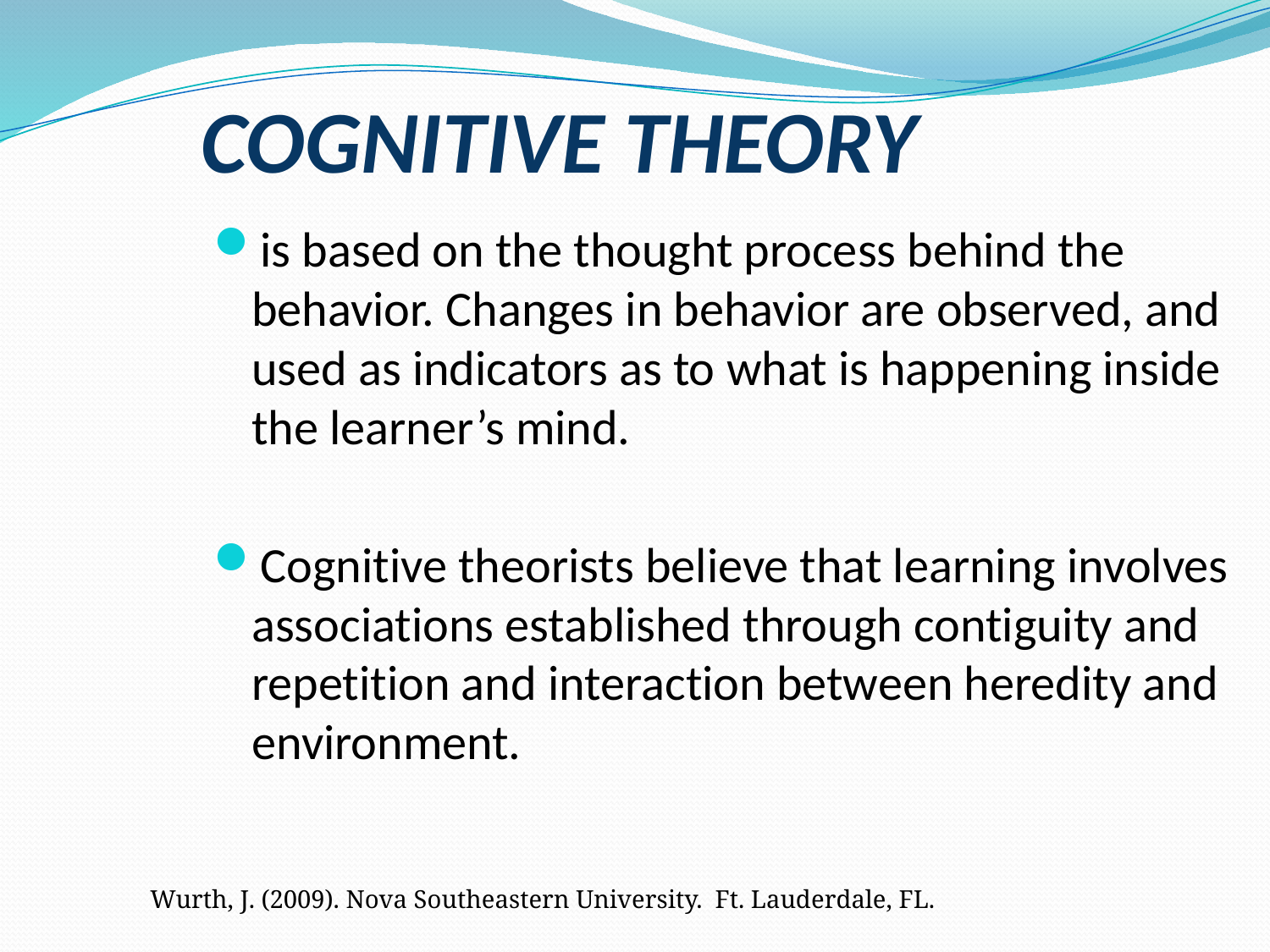

# COGNITIVE THEORY
is based on the thought process behind the behavior. Changes in behavior are observed, and used as indicators as to what is happening inside the learner’s mind.

Cognitive theorists believe that learning involves associations established through contiguity and repetition and interaction between heredity and environment.

Wurth, J. (2009). Nova Southeastern University.  Ft. Lauderdale, FL.